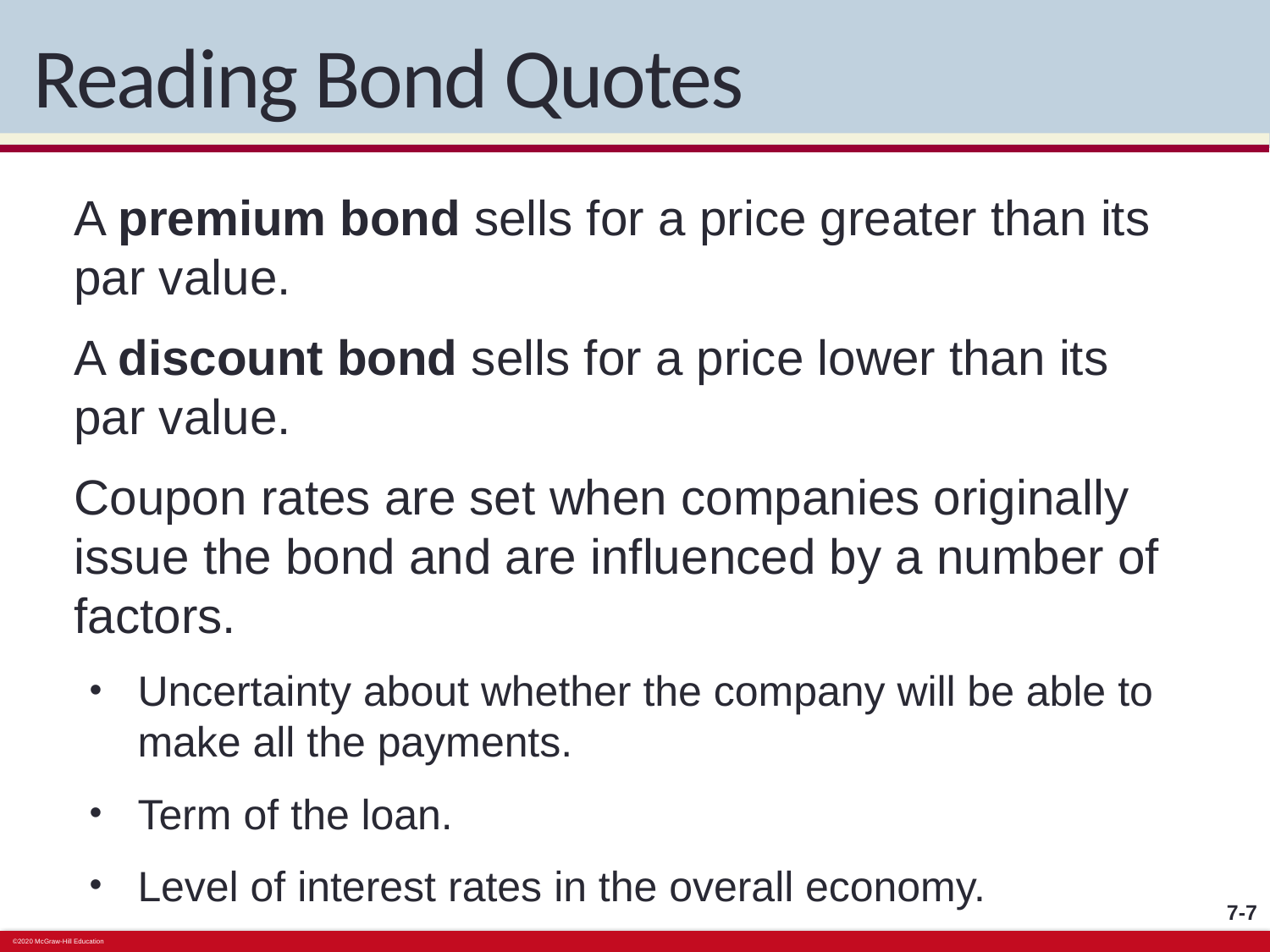

# Reading Bond Quotes
A premium bond sells for a price greater than its par value.
A discount bond sells for a price lower than its par value.
Coupon rates are set when companies originally issue the bond and are influenced by a number of factors.
Uncertainty about whether the company will be able to make all the payments.
Term of the loan.
Level of interest rates in the overall economy.